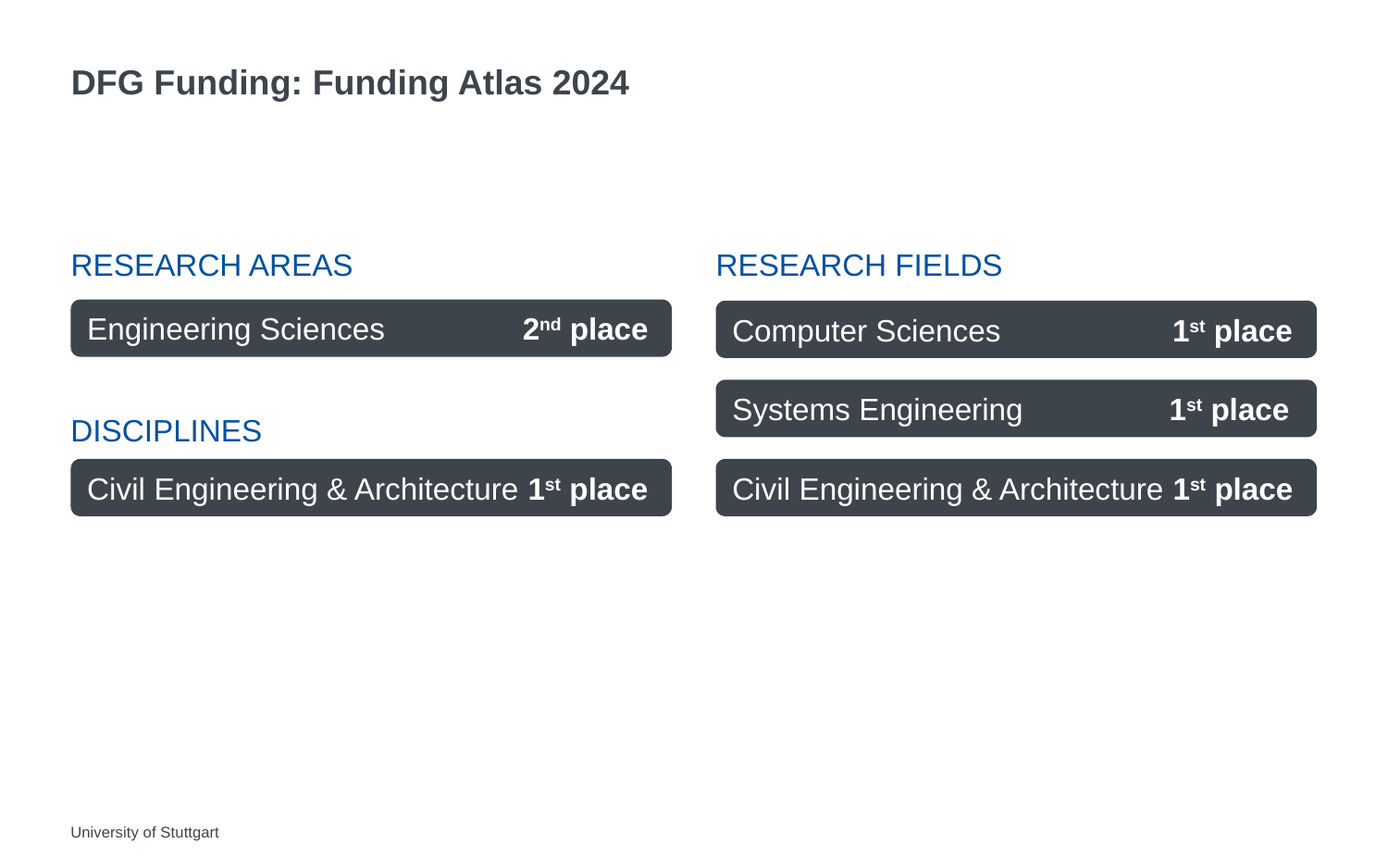

# DFG Funding: Funding Atlas 2024
Research areas
Research fields
Engineering Sciences                2nd place
Computer Sciences                    1st place
Systems Engineering                 1st place
disciplines
Civil Engineering & Architecture 1st place
Civil Engineering & Architecture 1st place
University of Stuttgart